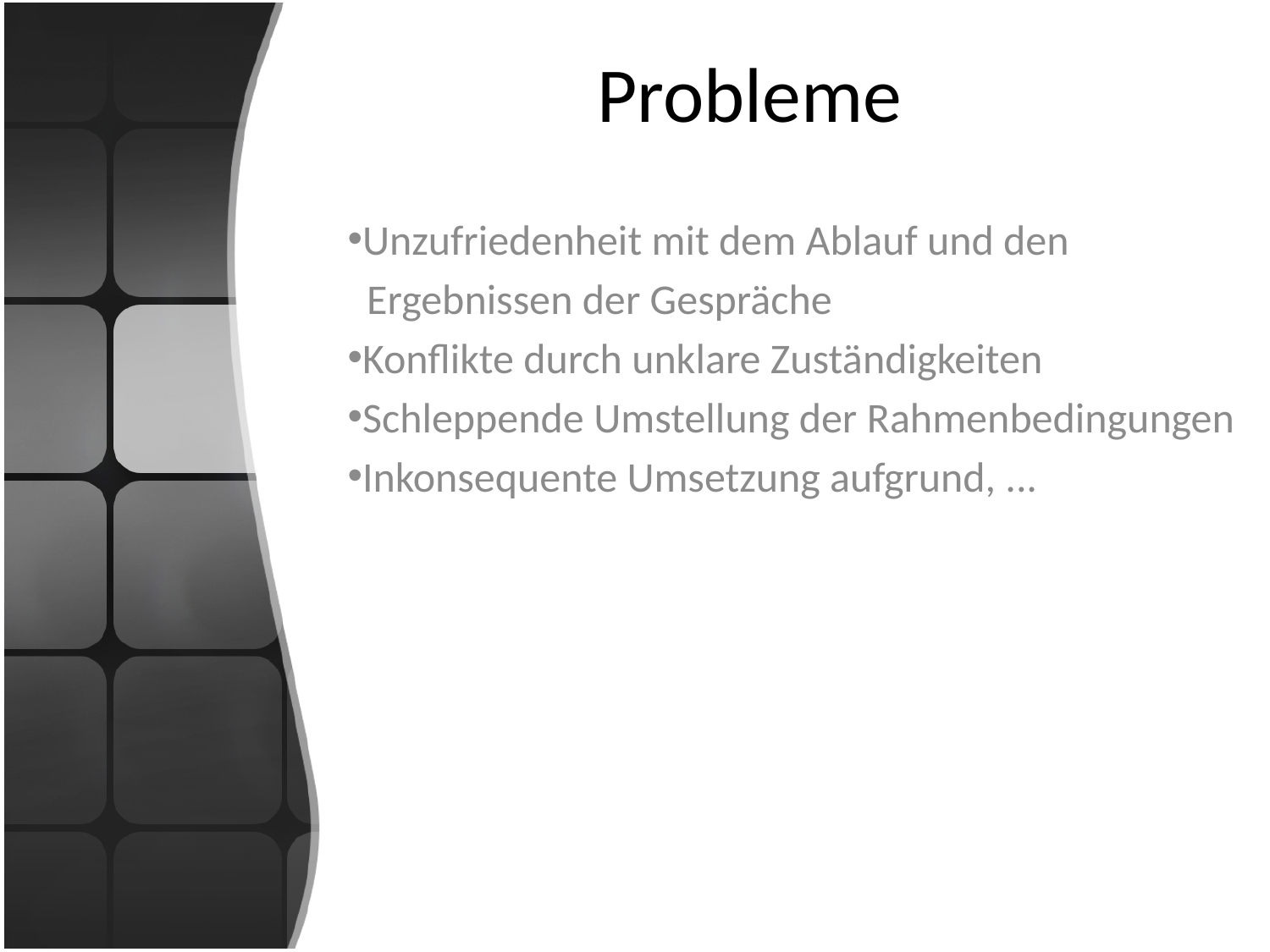

# Probleme
Unzufriedenheit mit dem Ablauf und den
  Ergebnissen der Gespräche
Konflikte durch unklare Zuständigkeiten
Schleppende Umstellung der Rahmenbedingungen
Inkonsequente Umsetzung aufgrund, ...